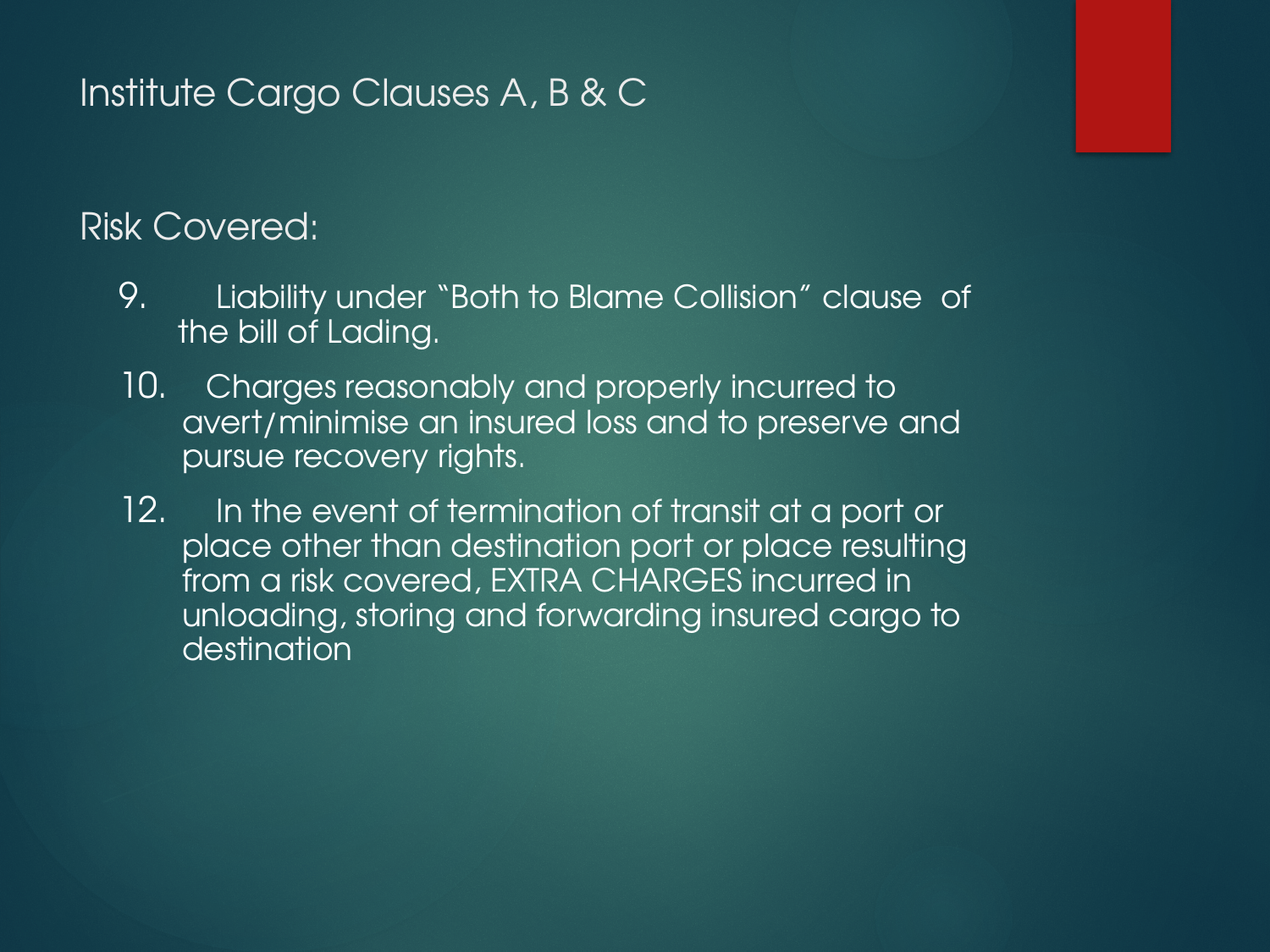

# Institute Cargo Clauses A, B & C Risk Covered:

9.       Liability under “Both to Blame Collision” clause  of  the bill of Lading.
10.    Charges reasonably and properly incurred to avert/minimise an insured loss and to preserve and pursue recovery rights.
12.     In the event of termination of transit at a port or place other than destination port or place resulting from a risk covered, EXTRA CHARGES incurred in unloading, storing and forwarding insured cargo to destination